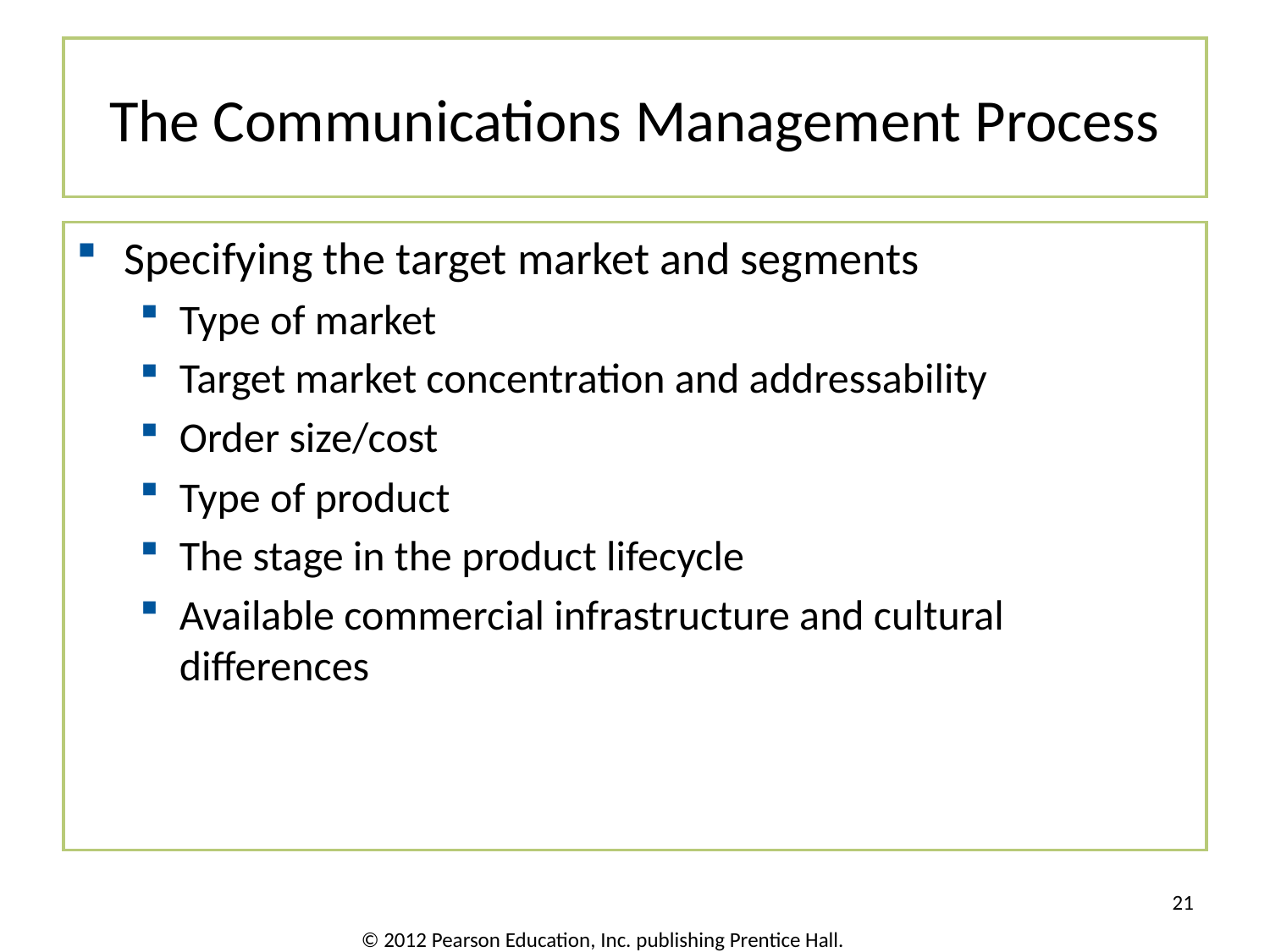

# The Communications Management Process
Specifying the target market and segments
Type of market
Target market concentration and addressability
Order size/cost
Type of product
The stage in the product lifecycle
Available commercial infrastructure and cultural differences

21